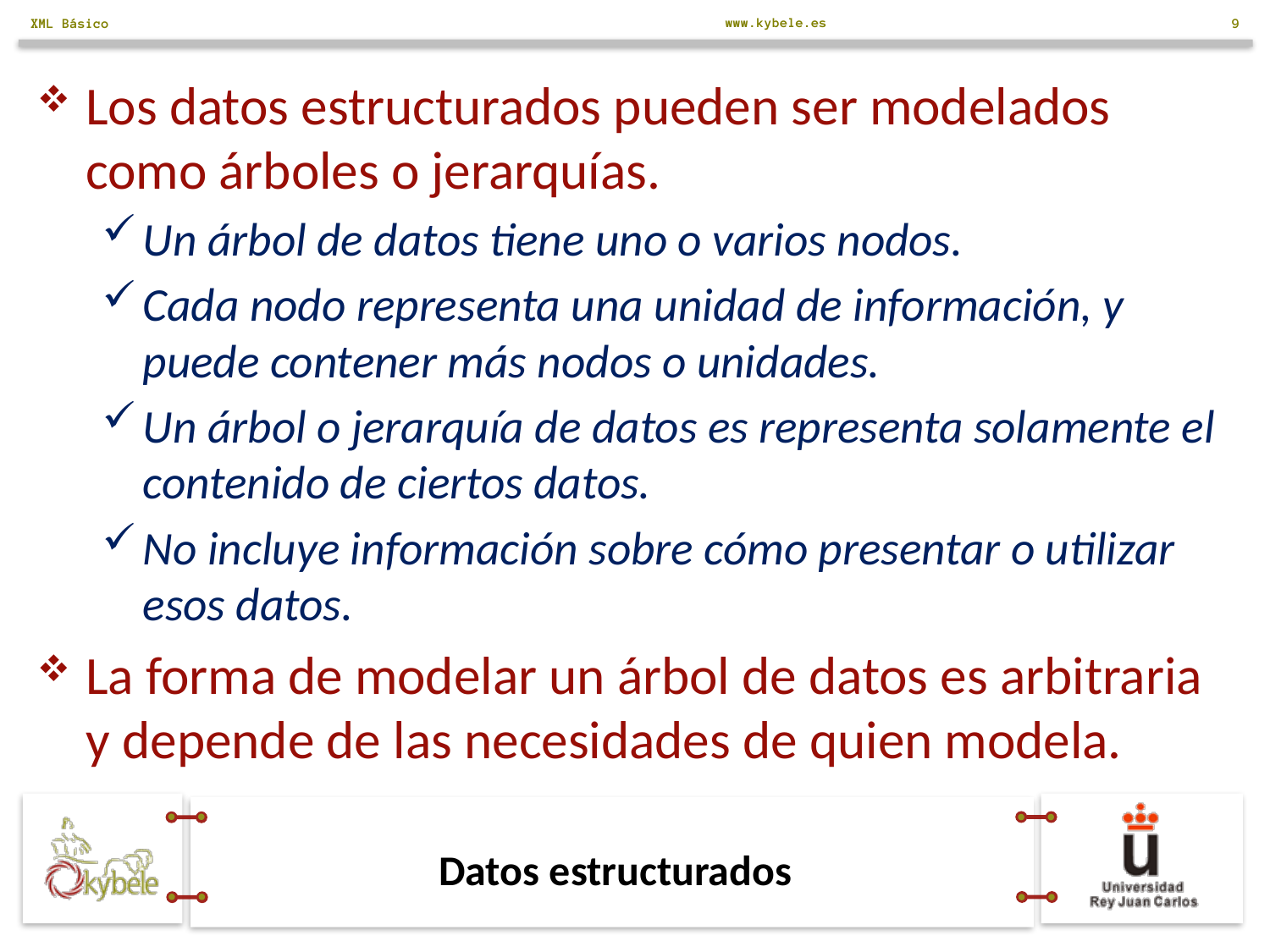

XML Básico
9
Los datos estructurados pueden ser modelados como árboles o jerarquías.
Un árbol de datos tiene uno o varios nodos.
Cada nodo representa una unidad de información, y puede contener más nodos o unidades.
Un árbol o jerarquía de datos es representa solamente el contenido de ciertos datos.
No incluye información sobre cómo presentar o utilizar esos datos.
La forma de modelar un árbol de datos es arbitraria y depende de las necesidades de quien modela.

# Datos estructurados